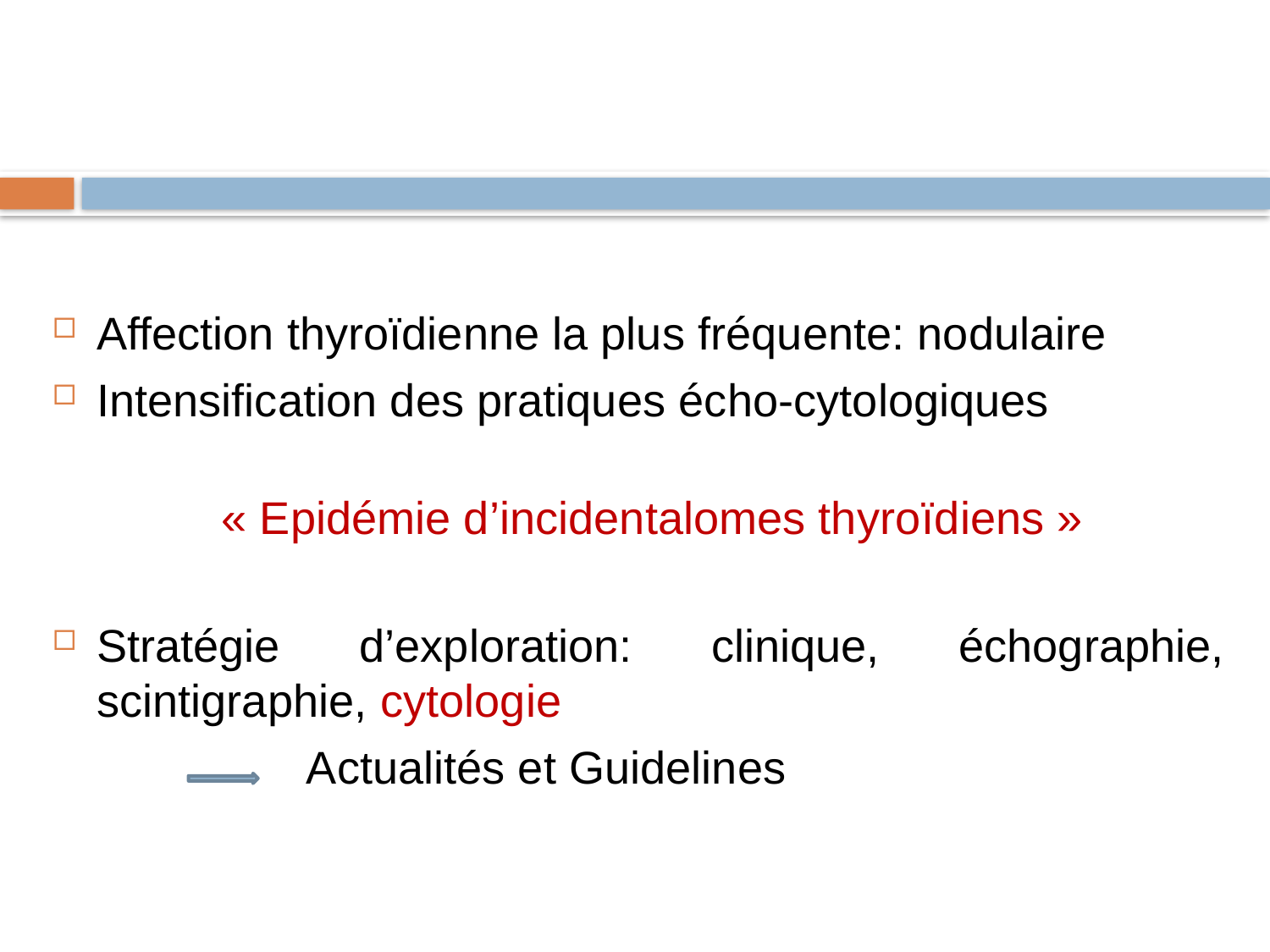

Affection thyroïdienne la plus fréquente: nodulaire
Intensification des pratiques écho-cytologiques

« Epidémie d’incidentalomes thyroïdiens »

Stratégie d’exploration: clinique, échographie, scintigraphie, cytologie
                    Actualités et Guidelines